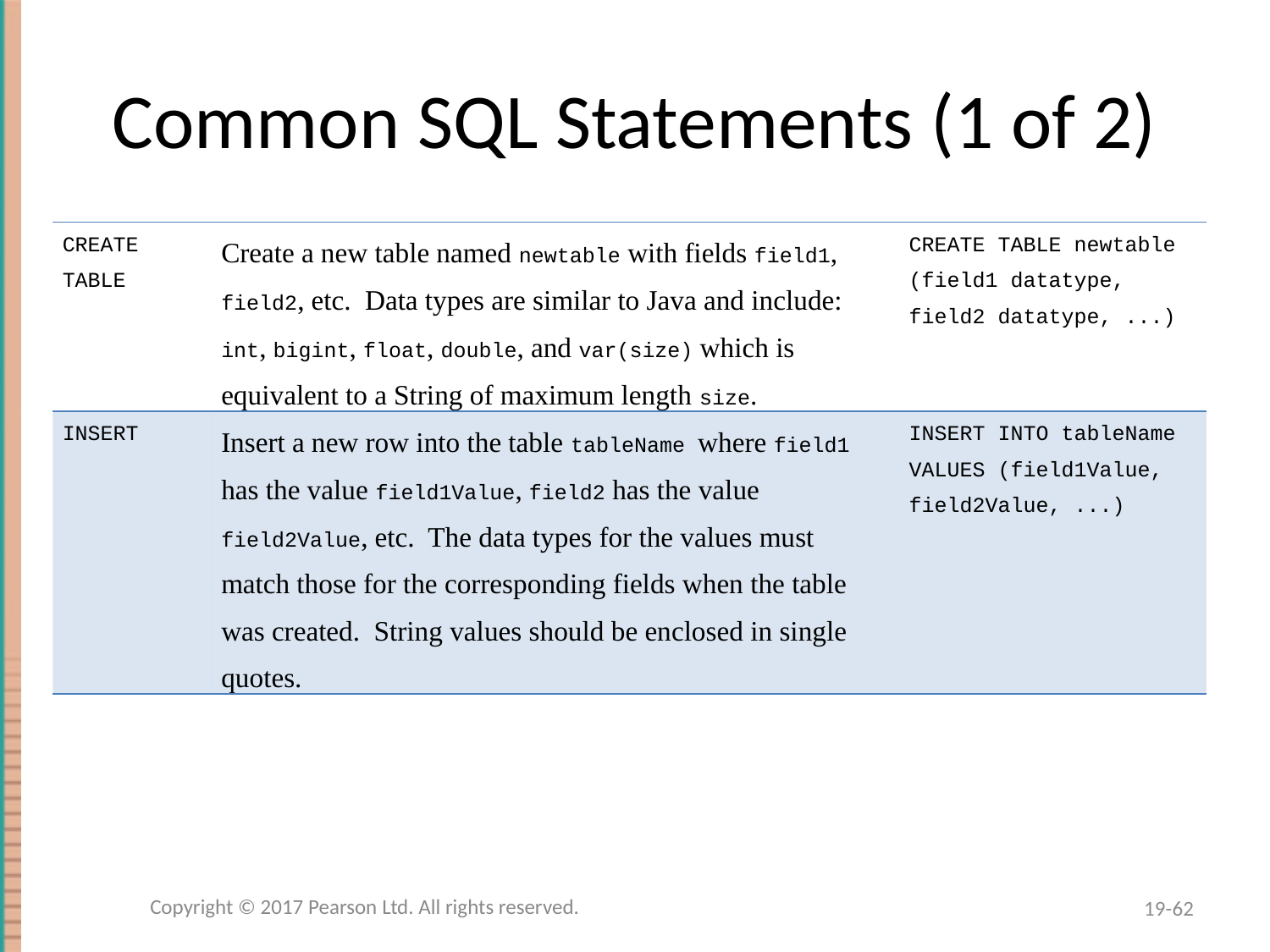

# Common SQL Statements (1 of 2)
| CREATE TABLE | Create a new table named newtable with fields field1, field2, etc. Data types are similar to Java and include: int, bigint, float, double, and var(size) which is equivalent to a String of maximum length size. | CREATE TABLE newtable (field1 datatype, field2 datatype, ...) |
| --- | --- | --- |
| INSERT | Insert a new row into the table tableName where field1 has the value field1Value, field2 has the value field2Value, etc. The data types for the values must match those for the corresponding fields when the table was created. String values should be enclosed in single quotes. | INSERT INTO tableName VALUES (field1Value, field2Value, ...) |
Copyright © 2017 Pearson Ltd. All rights reserved.
19-62